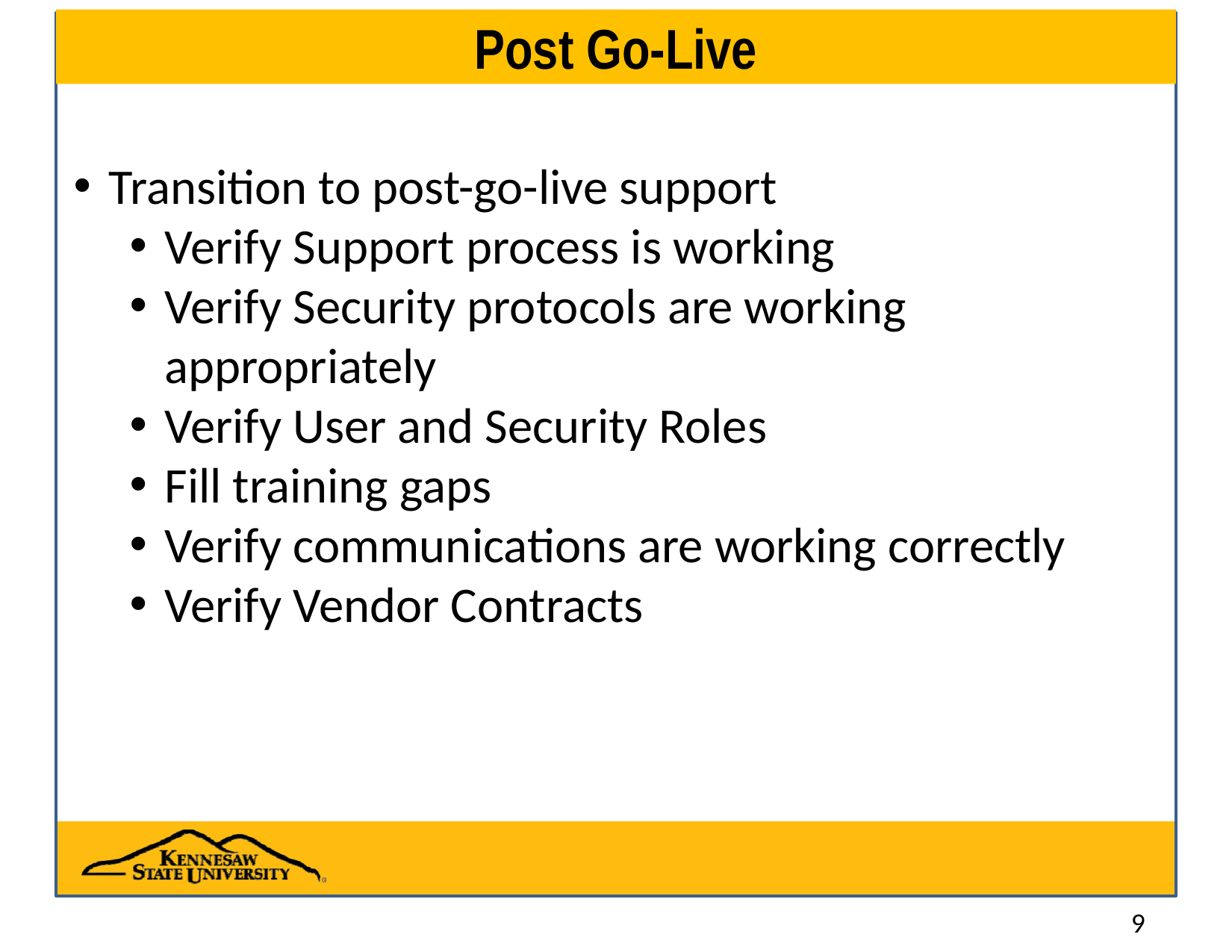

# Post Go-Live
Transition to post-go-live support
Verify Support process is working
Verify Security protocols are working appropriately
Verify User and Security Roles
Fill training gaps
Verify communications are working correctly
Verify Vendor Contracts